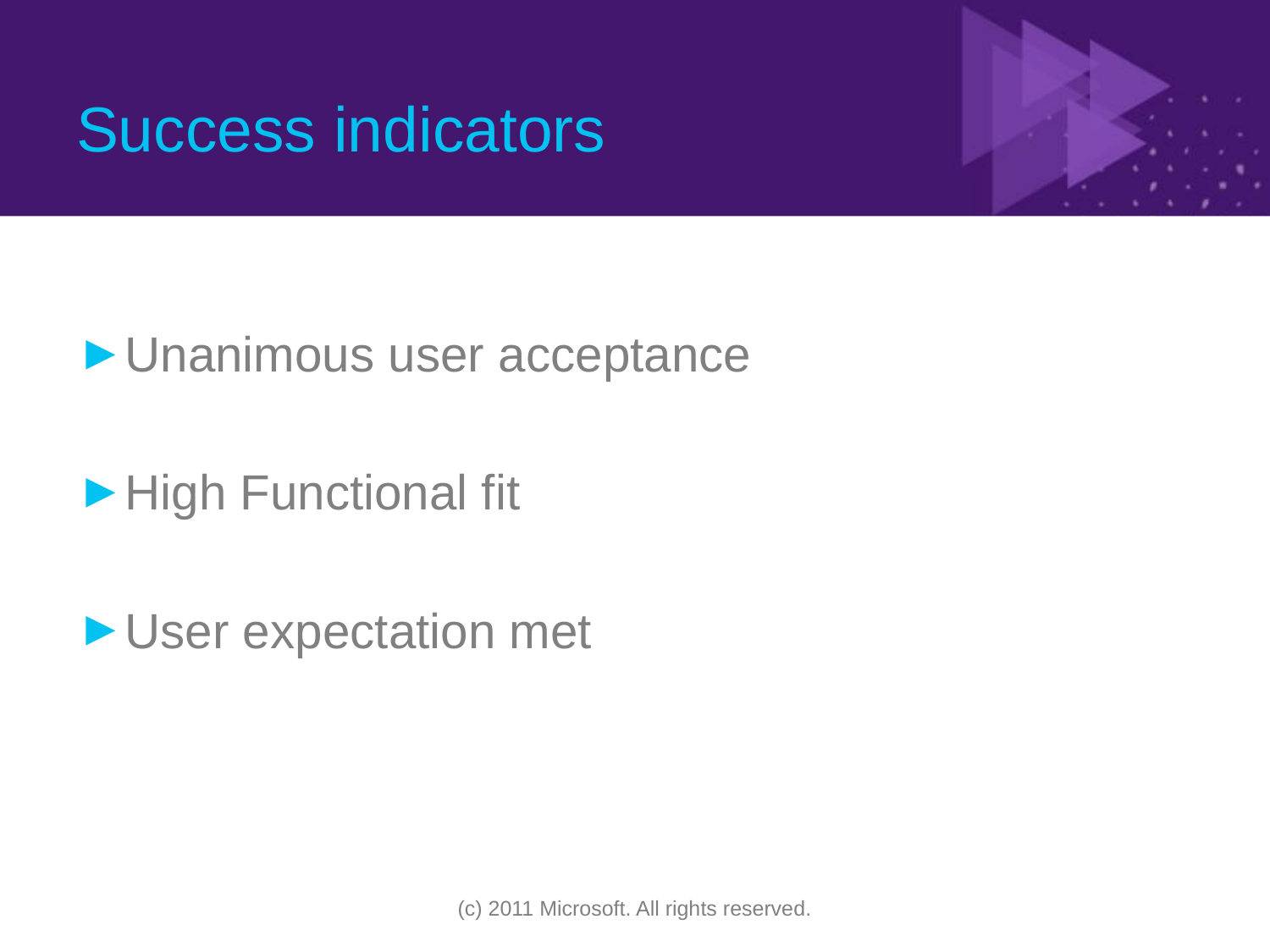

# Success indicators
Unanimous user acceptance

High Functional fit

User expectation met
(c) 2011 Microsoft. All rights reserved.